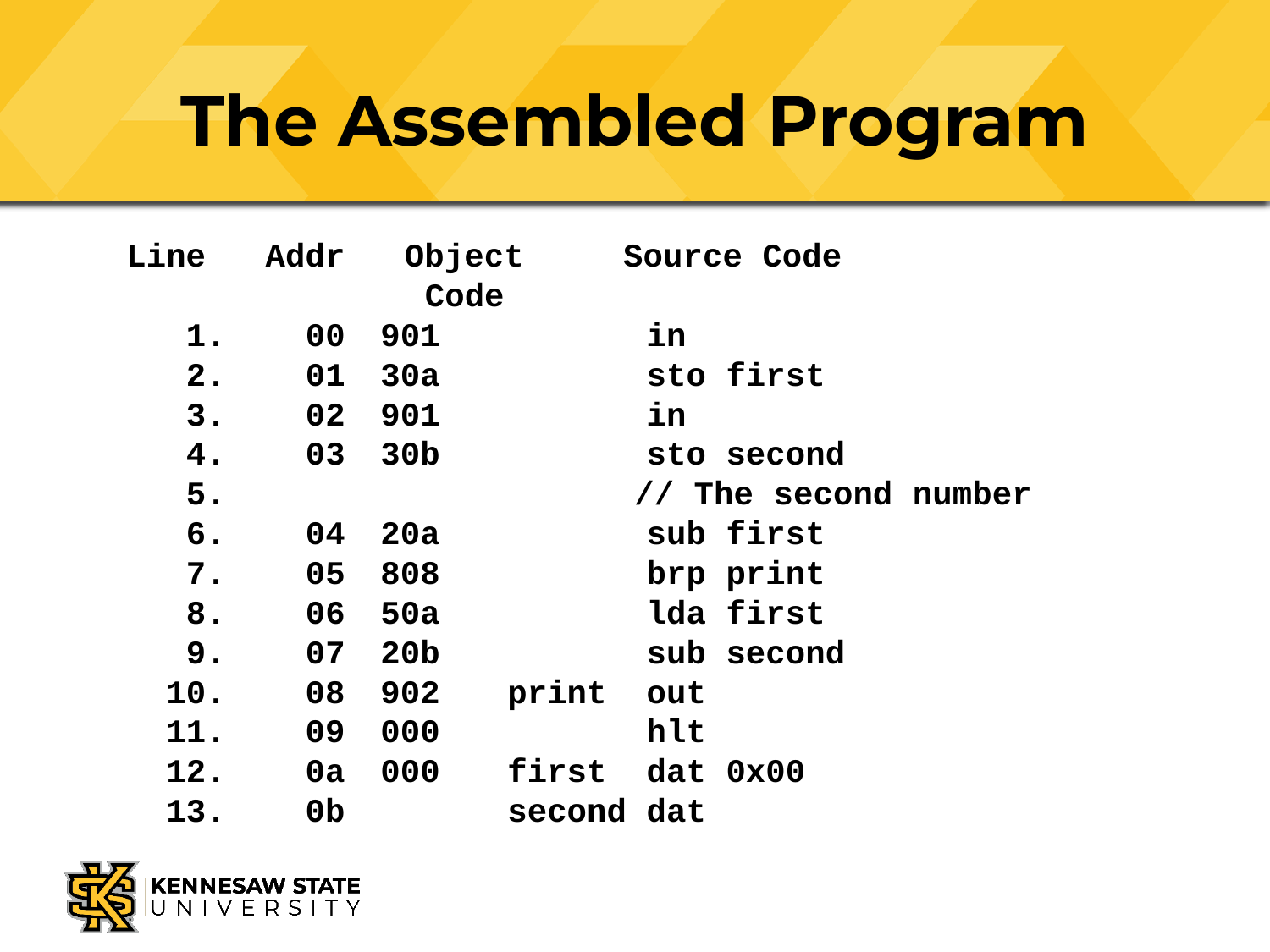

# The Assembled Program
Line   Addr   Object     Source Code
               Code
   1.    00 	901	       in
   2.    01 	30a	       sto first
   3.    02 	901	       in
   4.    03 	30b	       sto second
   5.        	   	// The second number
   6.    04 	20a	       sub first
   7.    05 	808	       brp print
   8.    06 	50a	       lda first
   9.    07 	20b	       sub second
  10.    08 	902	print  out
  11.    09 	000	       hlt
  12.    0a 	000	first  dat 0x00
  13.    0b 	   	second dat